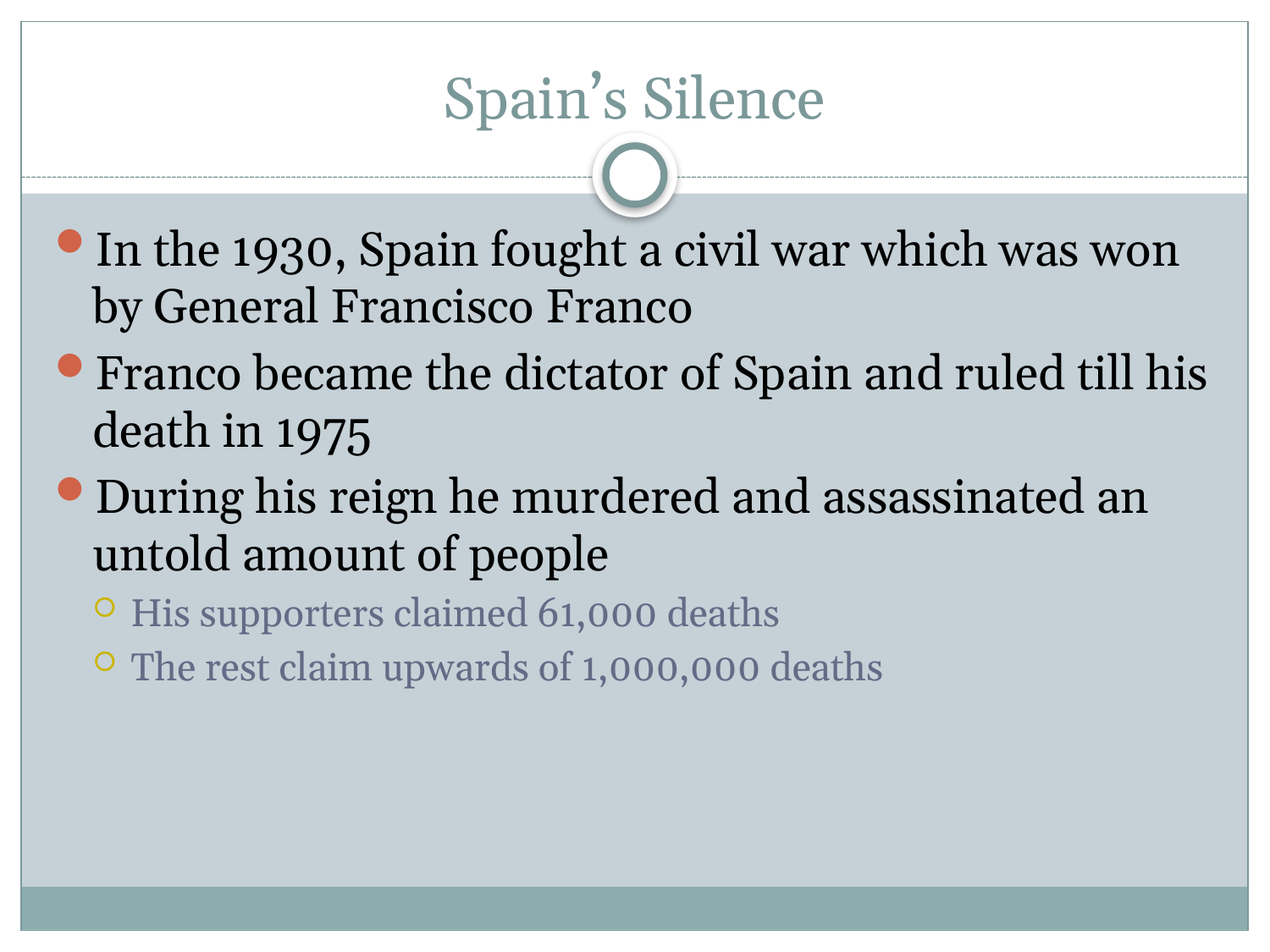

# Spain’s Silence
In the 1930, Spain fought a civil war which was won by General Francisco Franco
Franco became the dictator of Spain and ruled till his death in 1975
During his reign he murdered and assassinated an untold amount of people
His supporters claimed 61,000 deaths
The rest claim upwards of 1,000,000 deaths